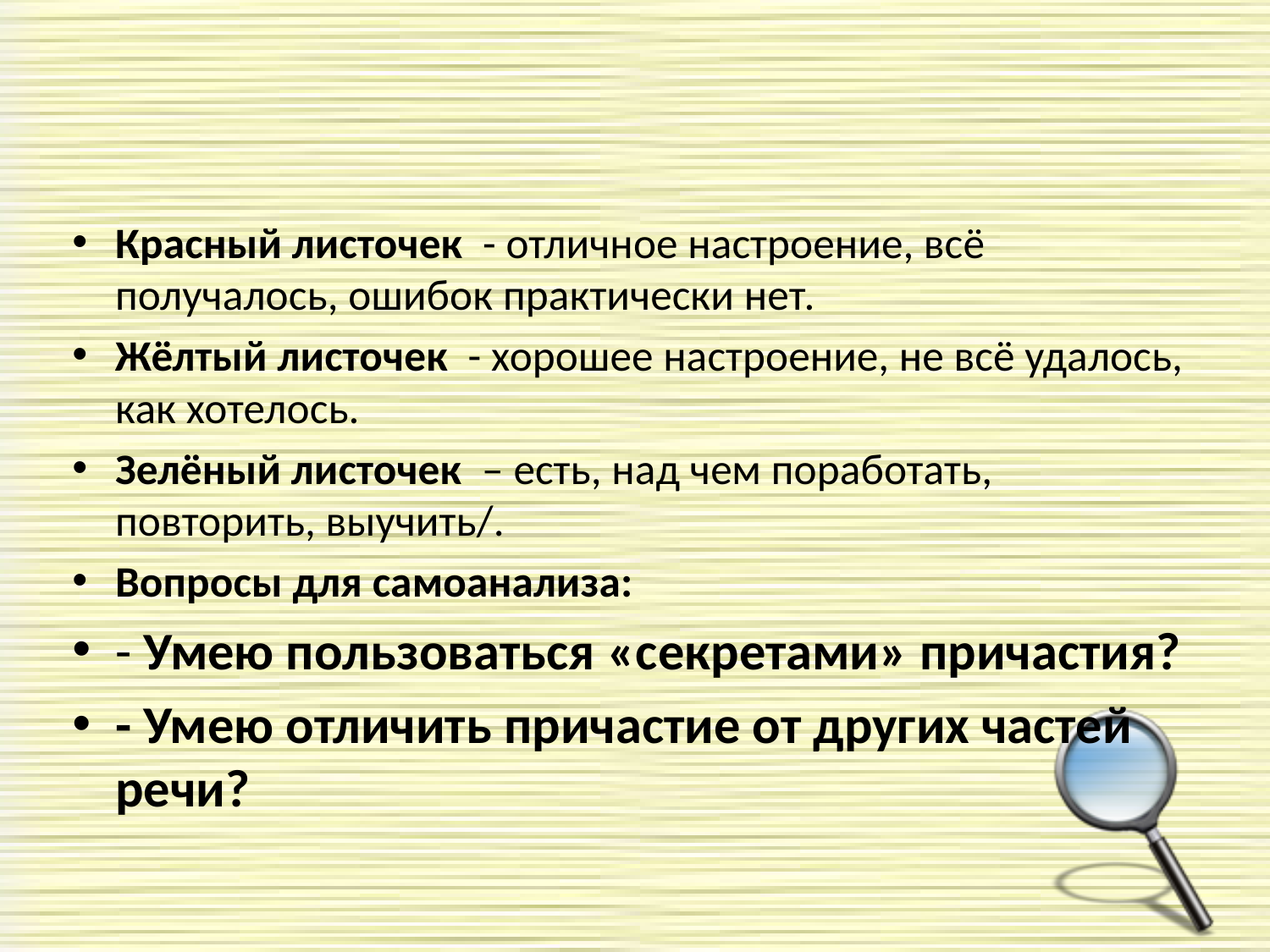

#
Красный листочек  - отличное настроение, всё получалось, ошибок практически нет.
Жёлтый листочек  - хорошее настроение, не всё удалось, как хотелось.
Зелёный листочек  – есть, над чем поработать, повторить, выучить/.
Вопросы для самоанализа:
- Умею пользоваться «секретами» причастия?
- Умею отличить причастие от других частей речи?